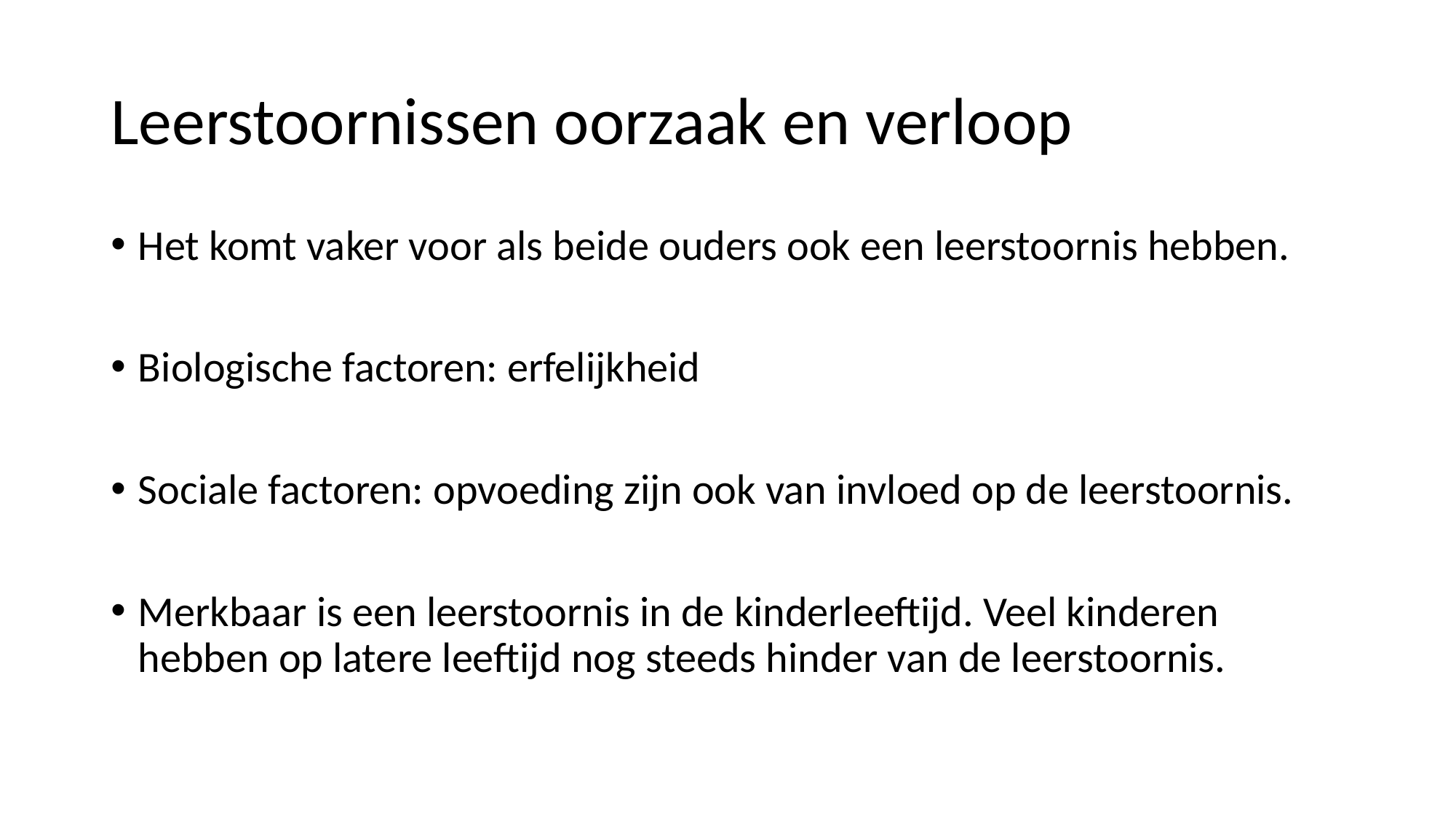

# Leerstoornissen oorzaak en verloop
Het komt vaker voor als beide ouders ook een leerstoornis hebben.

Biologische factoren: erfelijkheid

Sociale factoren: opvoeding zijn ook van invloed op de leerstoornis.

Merkbaar is een leerstoornis in de kinderleeftijd. Veel kinderen hebben op latere leeftijd nog steeds hinder van de leerstoornis.